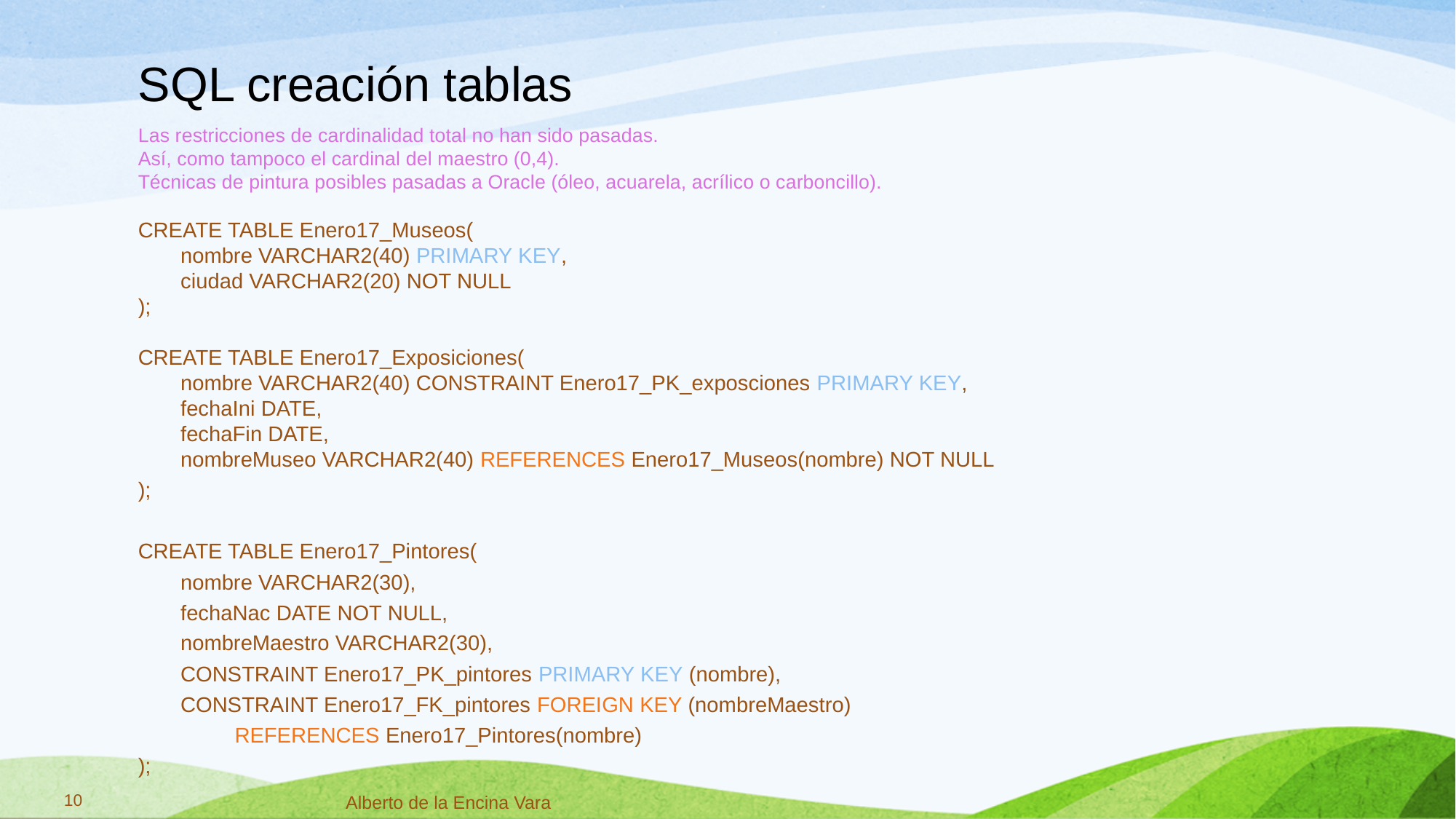

# SQL creación tablas
Las restricciones de cardinalidad total no han sido pasadas.
Así, como tampoco el cardinal del maestro (0,4).
Técnicas de pintura posibles pasadas a Oracle (óleo, acuarela, acrílico o carboncillo).

CREATE TABLE Enero17_Museos(
 	nombre VARCHAR2(40) PRIMARY KEY,
	ciudad VARCHAR2(20) NOT NULL
);

CREATE TABLE Enero17_Exposiciones(
	nombre VARCHAR2(40) CONSTRAINT Enero17_PK_exposciones PRIMARY KEY,
	fechaIni DATE,
   	fechaFin DATE,
	nombreMuseo VARCHAR2(40) REFERENCES Enero17_Museos(nombre) NOT NULL
);

CREATE TABLE Enero17_Pintores(
	nombre VARCHAR2(30),
	fechaNac DATE NOT NULL,
	nombreMaestro VARCHAR2(30),
	CONSTRAINT Enero17_PK_pintores PRIMARY KEY (nombre),
	CONSTRAINT Enero17_FK_pintores FOREIGN KEY (nombreMaestro)
			         REFERENCES Enero17_Pintores(nombre)
);
10
Alberto de la Encina Vara